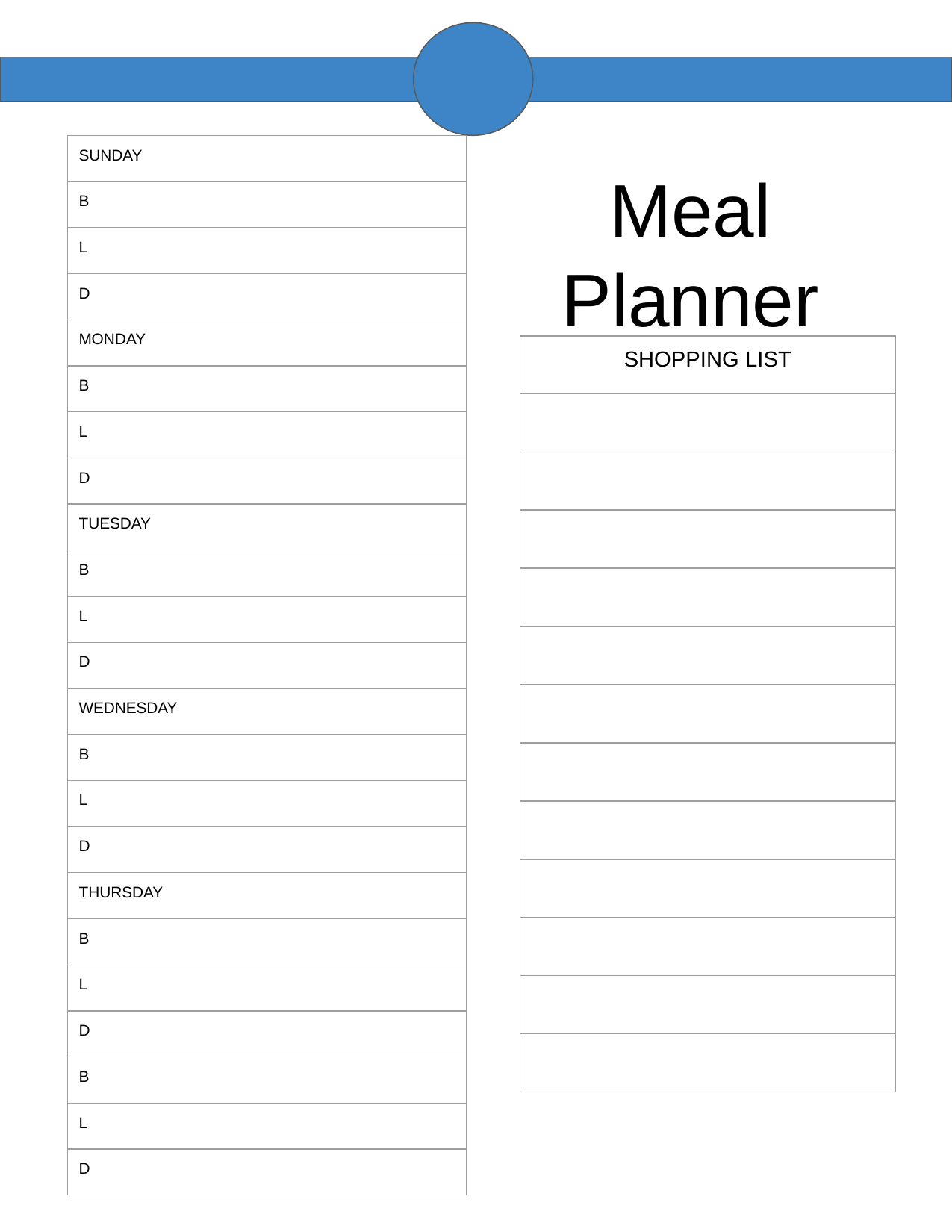

| SUNDAY |
| --- |
| B |
| L |
| D |
| MONDAY |
| B |
| L |
| D |
| TUESDAY |
| B |
| L |
| D |
| WEDNESDAY |
| B |
| L |
| D |
| THURSDAY |
| B |
| L |
| D |
| B |
| L |
| D |
Meal Planner
| SHOPPING LIST |
| --- |
|  |
|  |
|  |
|  |
|  |
|  |
|  |
|  |
|  |
|  |
|  |
|  |